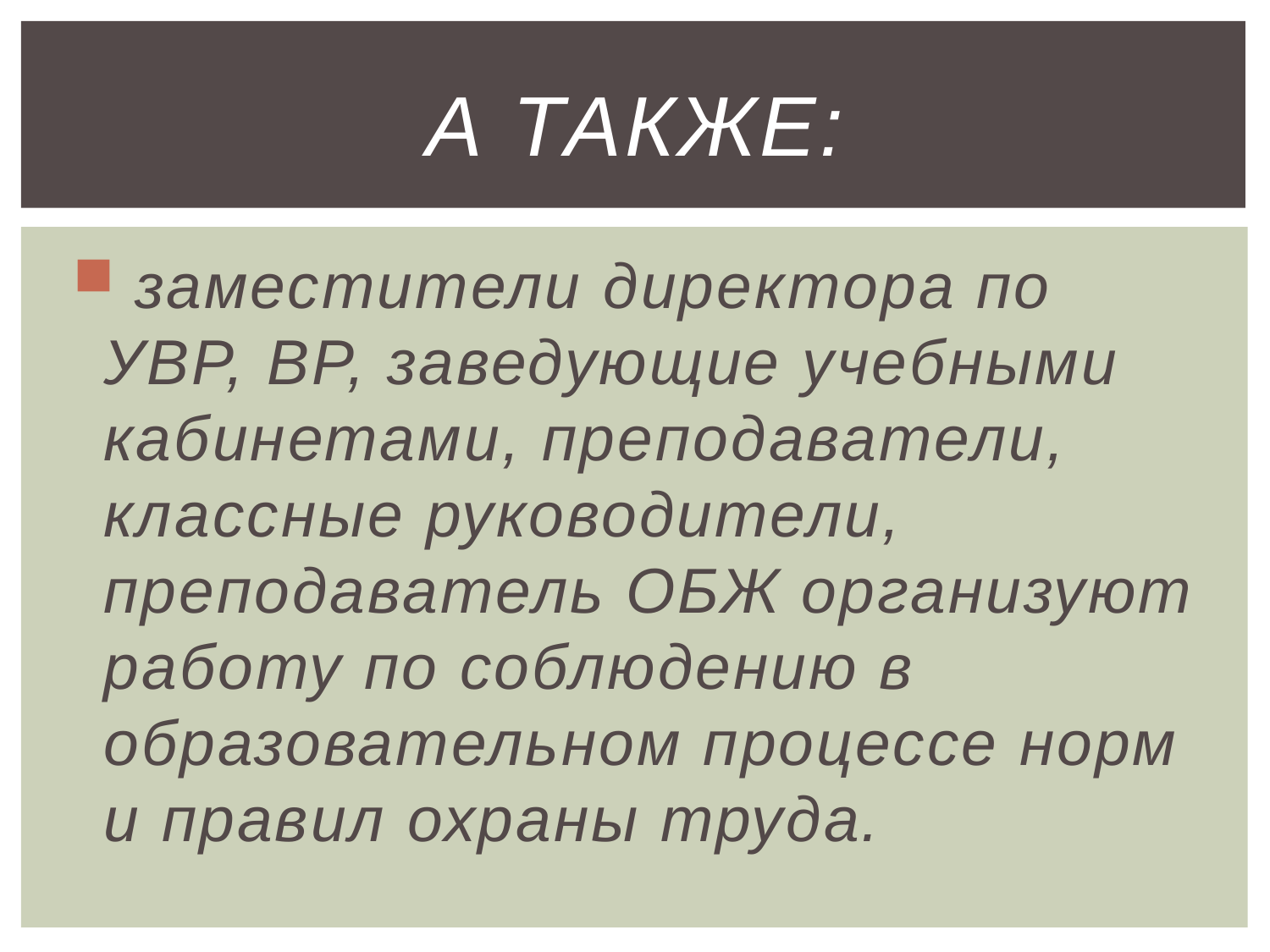

# А также:
 заместители директора по УВР, ВР, заведующие учебными кабинетами, преподаватели, классные руководители, преподаватель ОБЖ организуют работу по соблюдению в образовательном процессе норм и правил охраны труда.